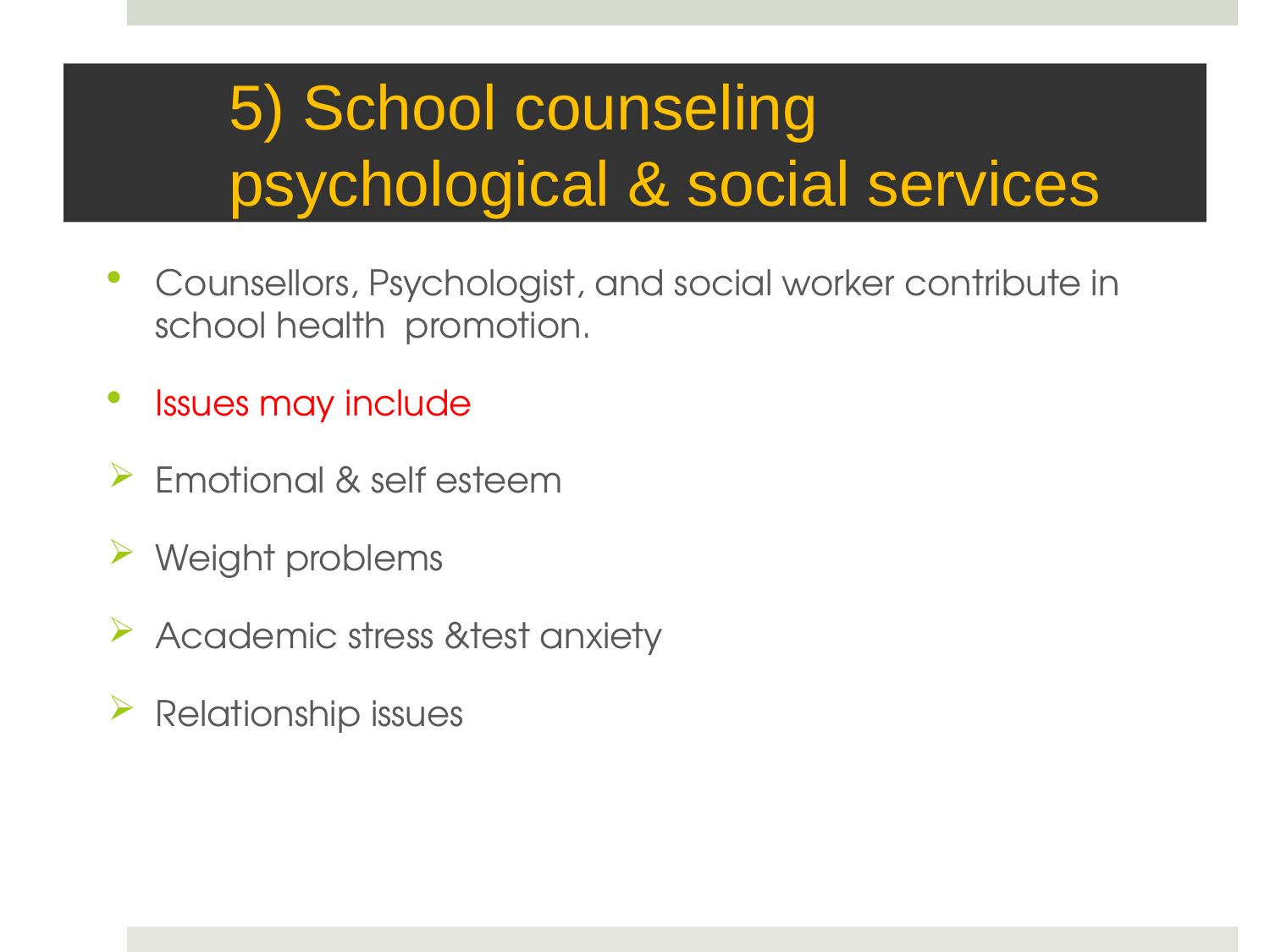

# 5) School counseling psychological & social services
Counsellors, Psychologist, and social worker contribute in school health  promotion.
Issues may include
Emotional & self esteem
Weight problems
Academic stress &test anxiety
Relationship issues